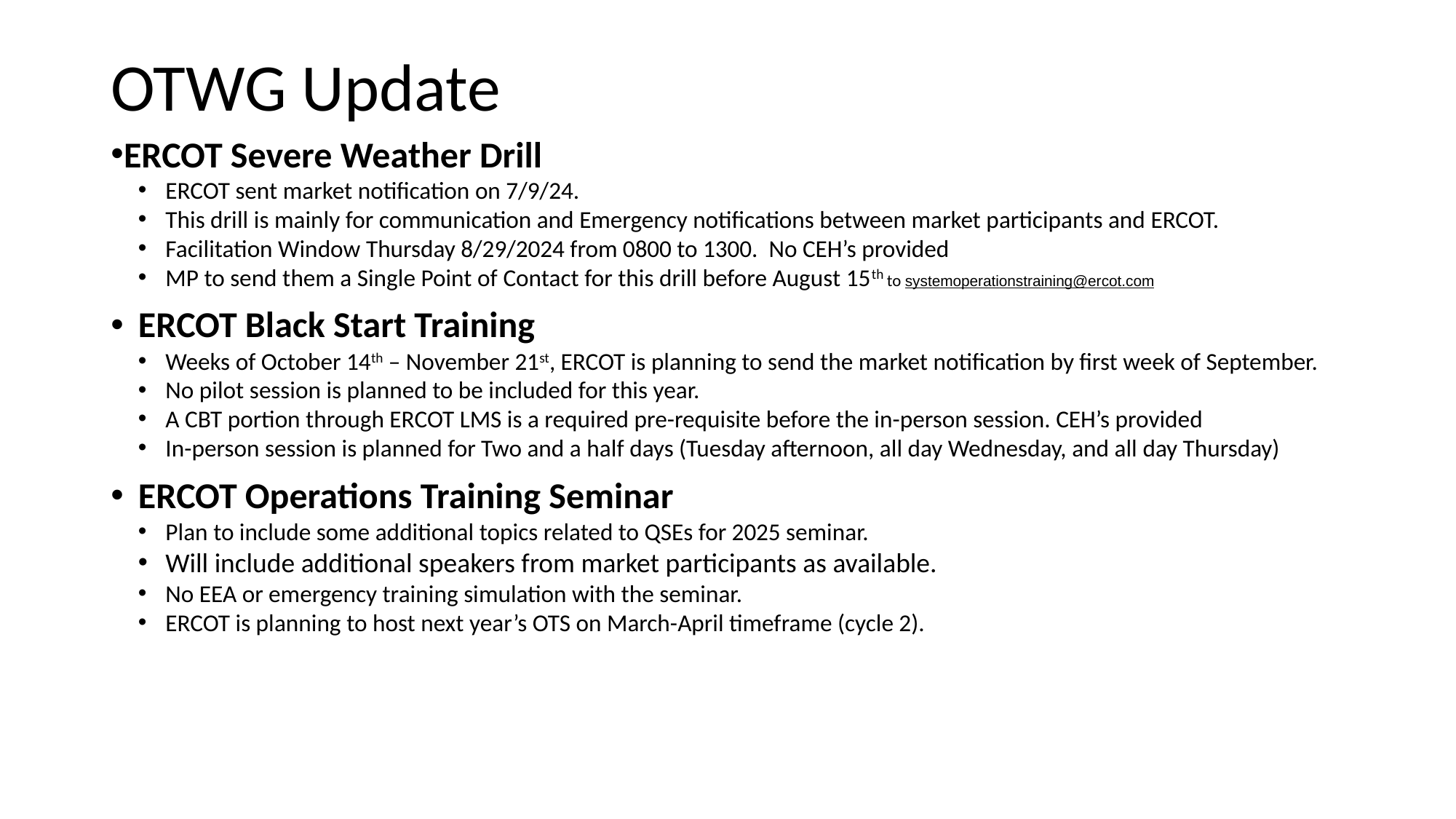

# OTWG Update
ERCOT Severe Weather Drill
ERCOT sent market notification on 7/9/24.
This drill is mainly for communication and Emergency notifications between market participants and ERCOT.
Facilitation Window Thursday 8/29/2024 from 0800 to 1300.  No CEH’s provided
MP to send them a Single Point of Contact for this drill before August 15th to systemoperationstraining@ercot.com
ERCOT Black Start Training
Weeks of October 14th – November 21st, ERCOT is planning to send the market notification by first week of September.
No pilot session is planned to be included for this year.
A CBT portion through ERCOT LMS is a required pre-requisite before the in-person session. CEH’s provided
In-person session is planned for Two and a half days (Tuesday afternoon, all day Wednesday, and all day Thursday)
ERCOT Operations Training Seminar
Plan to include some additional topics related to QSEs for 2025 seminar.
Will include additional speakers from market participants as available.
No EEA or emergency training simulation with the seminar.
ERCOT is planning to host next year’s OTS on March-April timeframe (cycle 2).